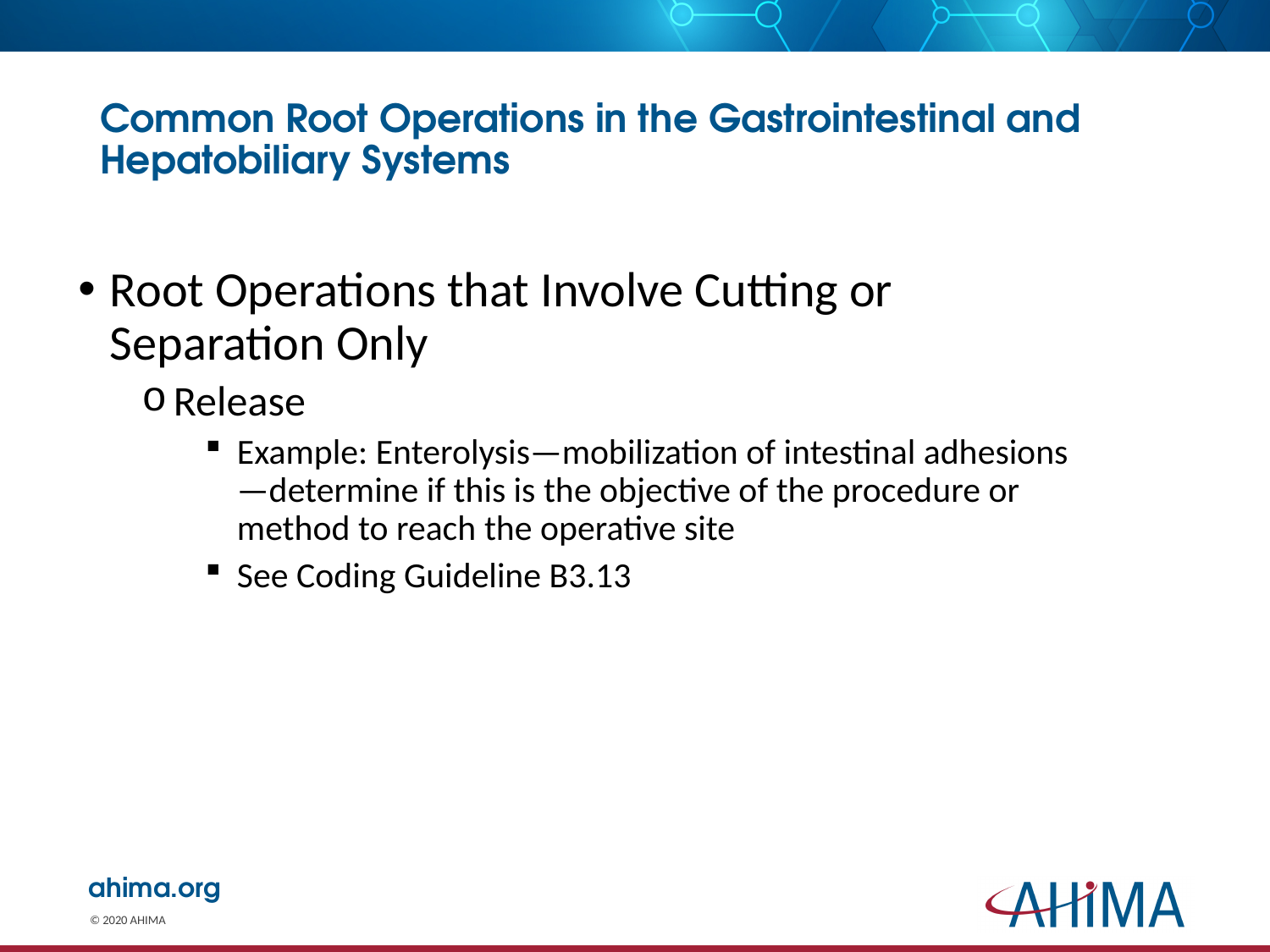

# Common Root Operations in the Gastrointestinal and Hepatobiliary Systems
Root Operations that Involve Cutting or Separation Only
Release
Example: Enterolysis—mobilization of intestinal adhesions —determine if this is the objective of the procedure or method to reach the operative site
See Coding Guideline B3.13